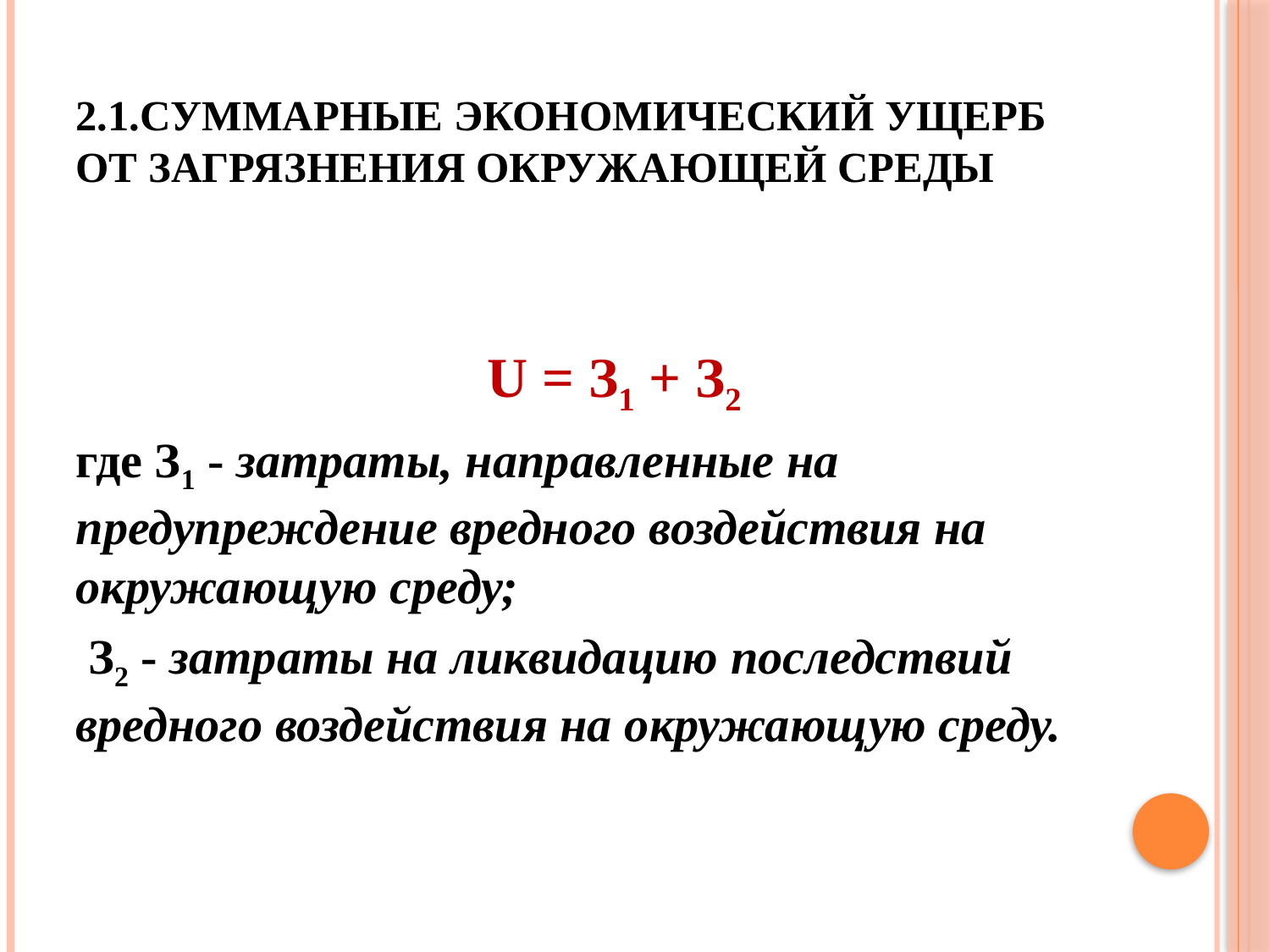

# 2.1.Суммарные экономический ущерб от загрязнения окружающей среды

                             U = З1 + З2
где З1 - затраты, направленные на предупреждение вредного воздействия на окружающую среду;
 З2 - затраты на ликвидацию последствий вредного воздействия на окружающую среду.